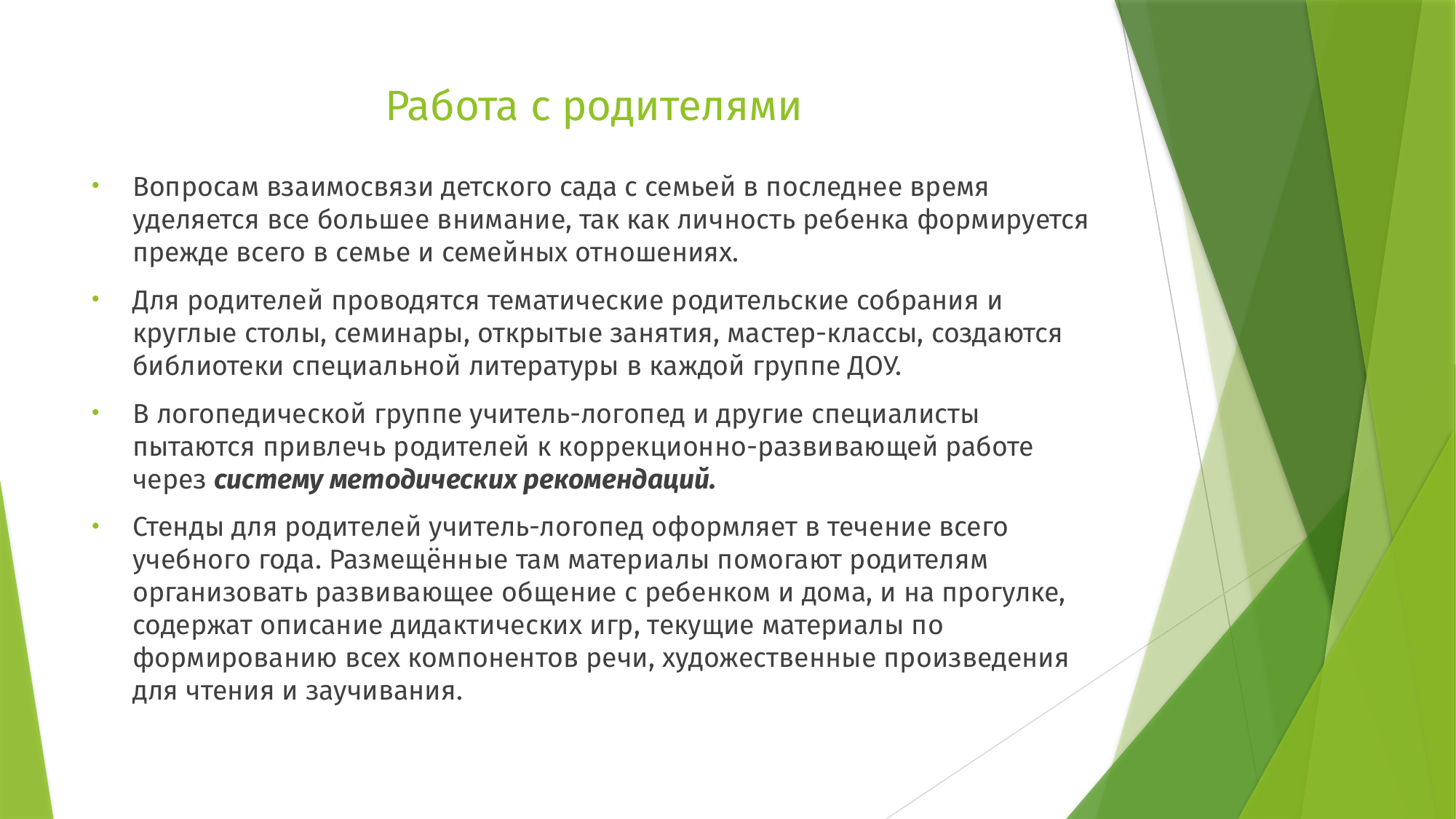

# Работа с родителями
Вопросам взаимосвязи детского сада с семьей в последнее время уделяется все большее внимание, так как личность ребенка формируется прежде всего в семье и семейных отношениях.
Для родителей проводятся тематические родительские собрания и круглые столы, семинары, открытые занятия, мастер-классы, создаются библиотеки специальной литературы в каждой группе ДОУ.
В логопедической группе учитель-логопед и другие специалисты пытаются привлечь родителей к коррекционно-развивающей работе через систему методических рекомендаций.
Стенды для родителей учитель-логопед оформляет в течение всего учебного года. Размещённые там материалы помогают родителям организовать развивающее общение с ребенком и дома, и на прогулке, содержат описание дидактических игр, текущие материалы по формированию всех компонентов речи, художественные произведения для чтения и заучивания.